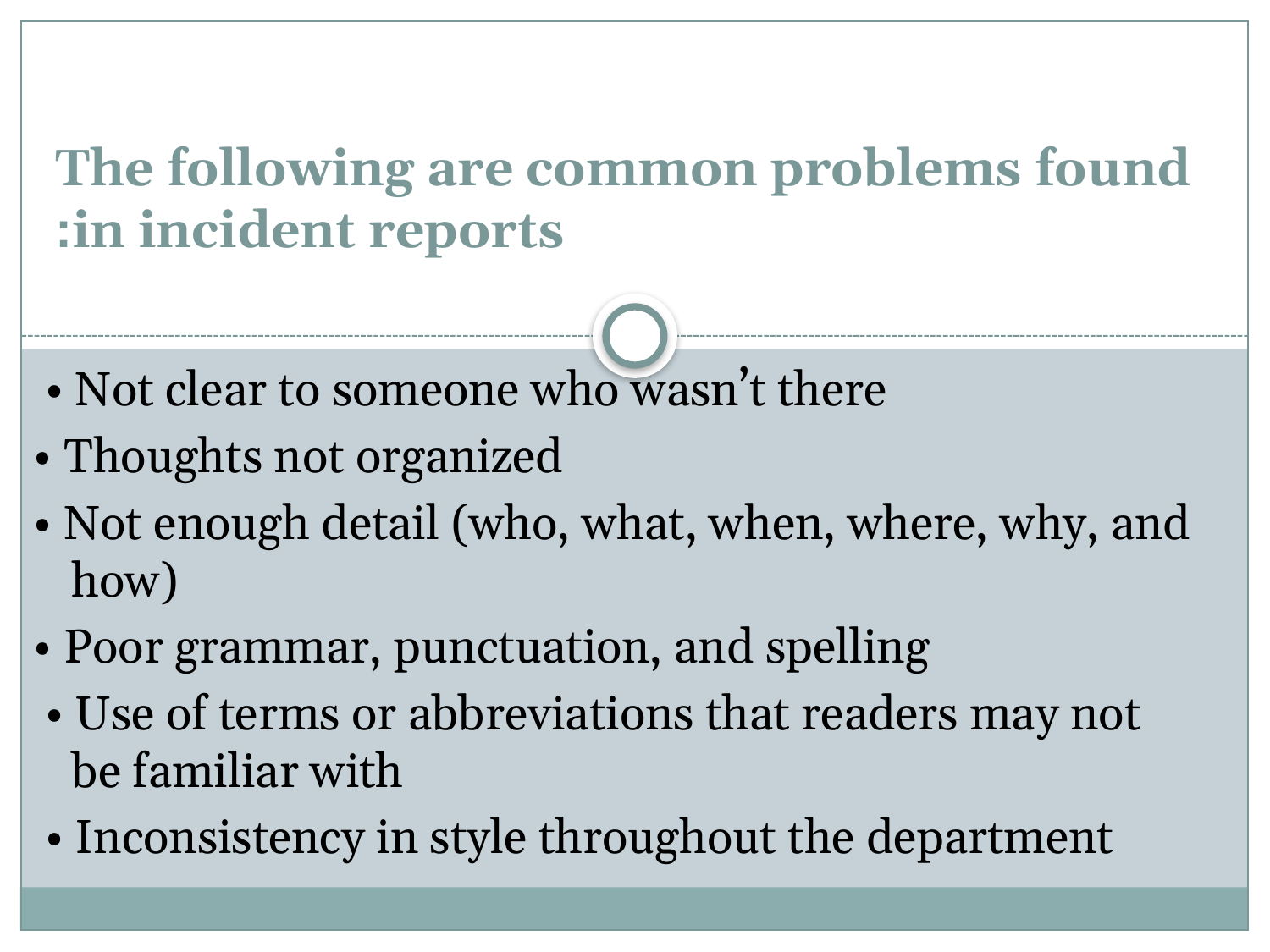

The following are common problems found in incident reports:

 • Not clear to someone who wasn’t there
• Thoughts not organized
• Not enough detail (who, what, when, where, why, and how)
• Poor grammar, punctuation, and spelling
 • Use of terms or abbreviations that readers may not be familiar with
 • Inconsistency in style throughout the department